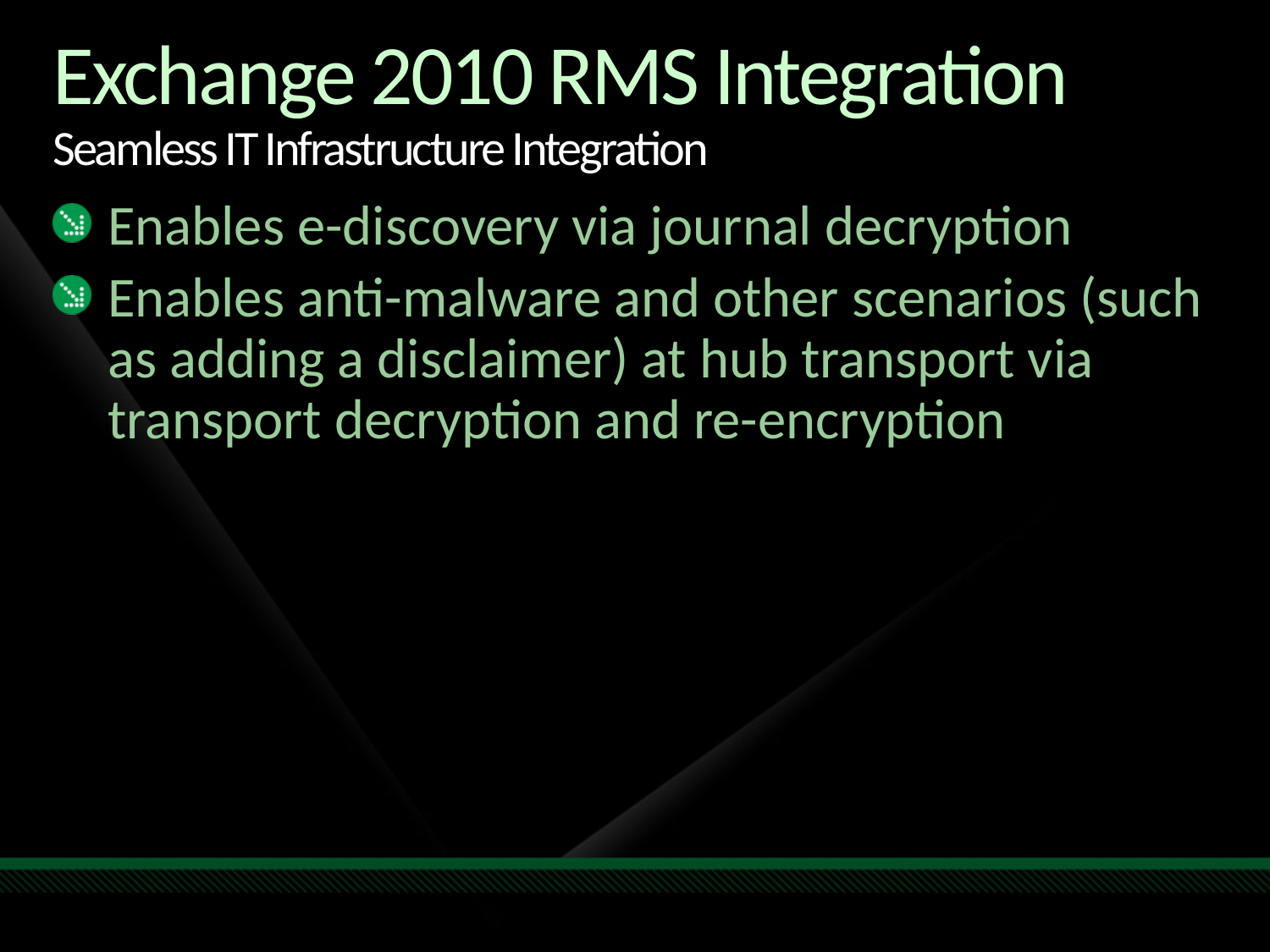

Exchange 2010 RMS Integration
Seamless IT Infrastructure Integration

Enables e-discovery via journal decryption
Enables anti-malware and other scenarios (such as adding a disclaimer) at hub transport via transport decryption and re-encryption